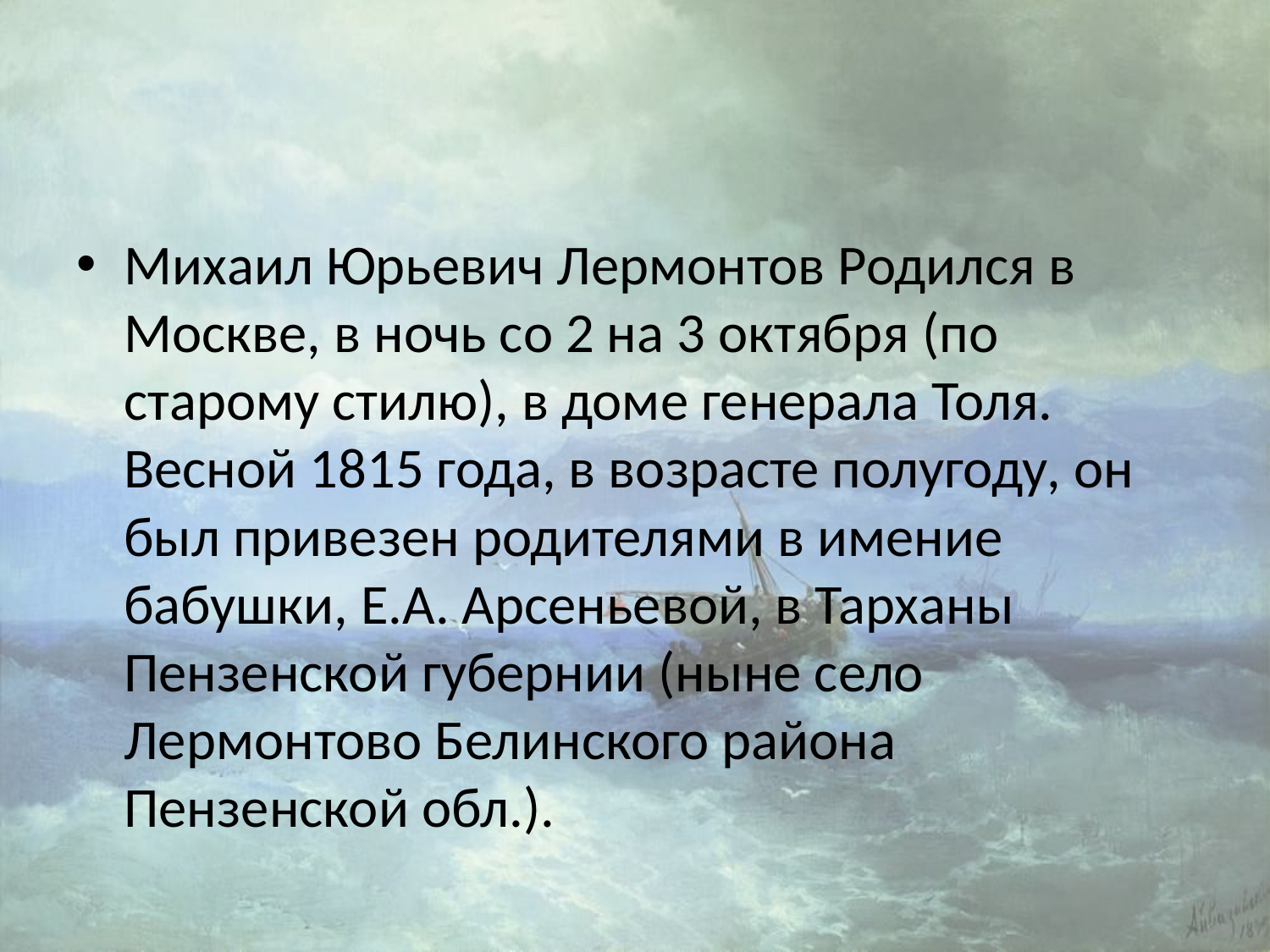

#
Михаил Юрьевич Лермонтов Родился в Москве, в ночь со 2 на 3 октября (по старому стилю), в доме генерала Толя. Весной 1815 года, в возрасте полугоду, он был привезен родителями в имение бабушки, Е.А. Арсеньевой, в Тарханы Пензенской губернии (ныне село Лермонтово Белинского района Пензенской обл.).